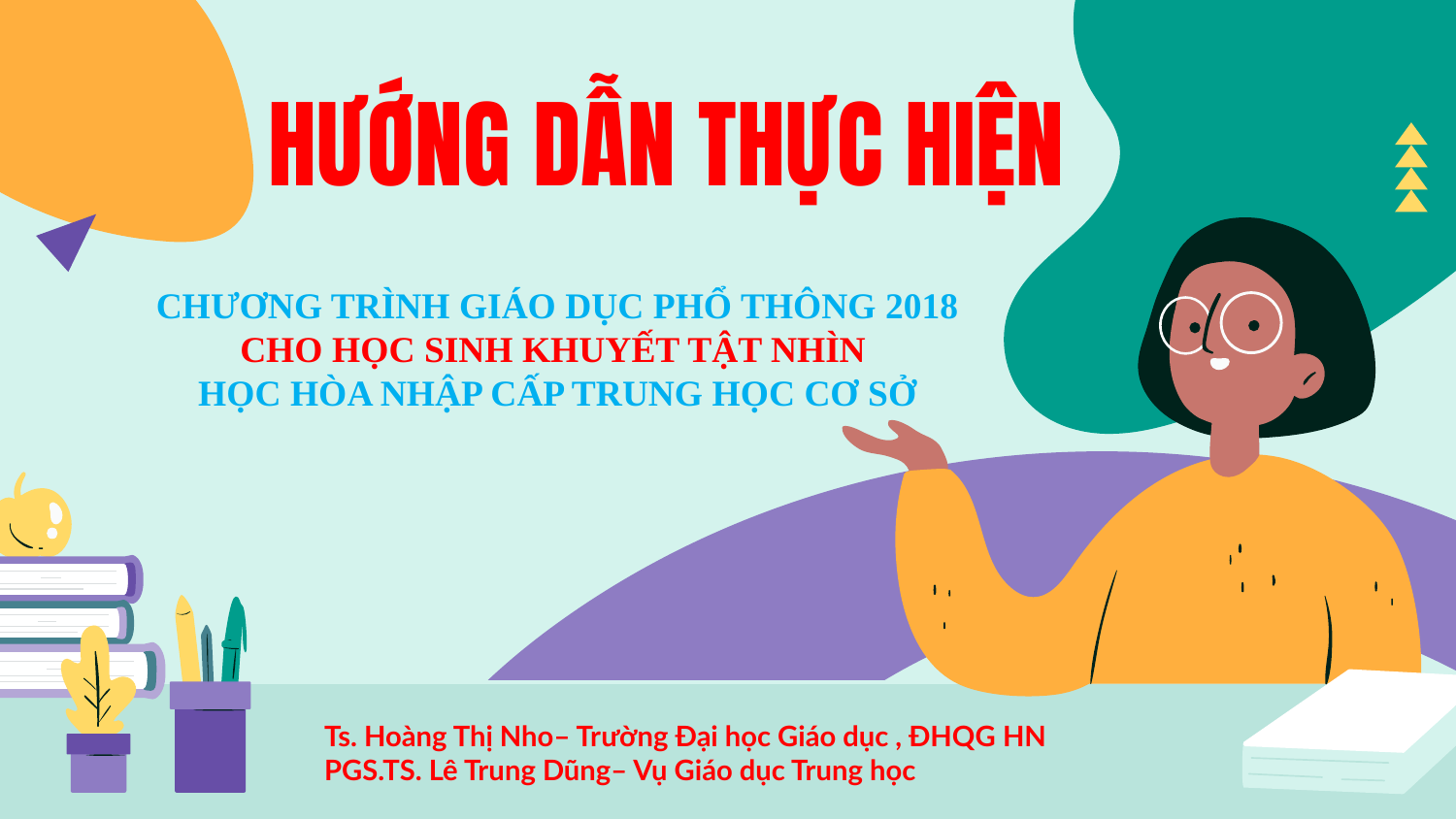

# HƯỚNG DẪN THỰC HIỆN

CHƯƠNG TRÌNH GIÁO DỤC PHỔ THÔNG 2018 CHO HỌC SINH KHUYẾT TẬT NHÌN
HỌC HÒA NHẬP CẤP TRUNG HỌC CƠ SỞ
Ts. Hoàng Thị Nho– Trường Đại học Giáo dục , ĐHQG HN
PGS.TS. Lê Trung Dũng– Vụ Giáo dục Trung học